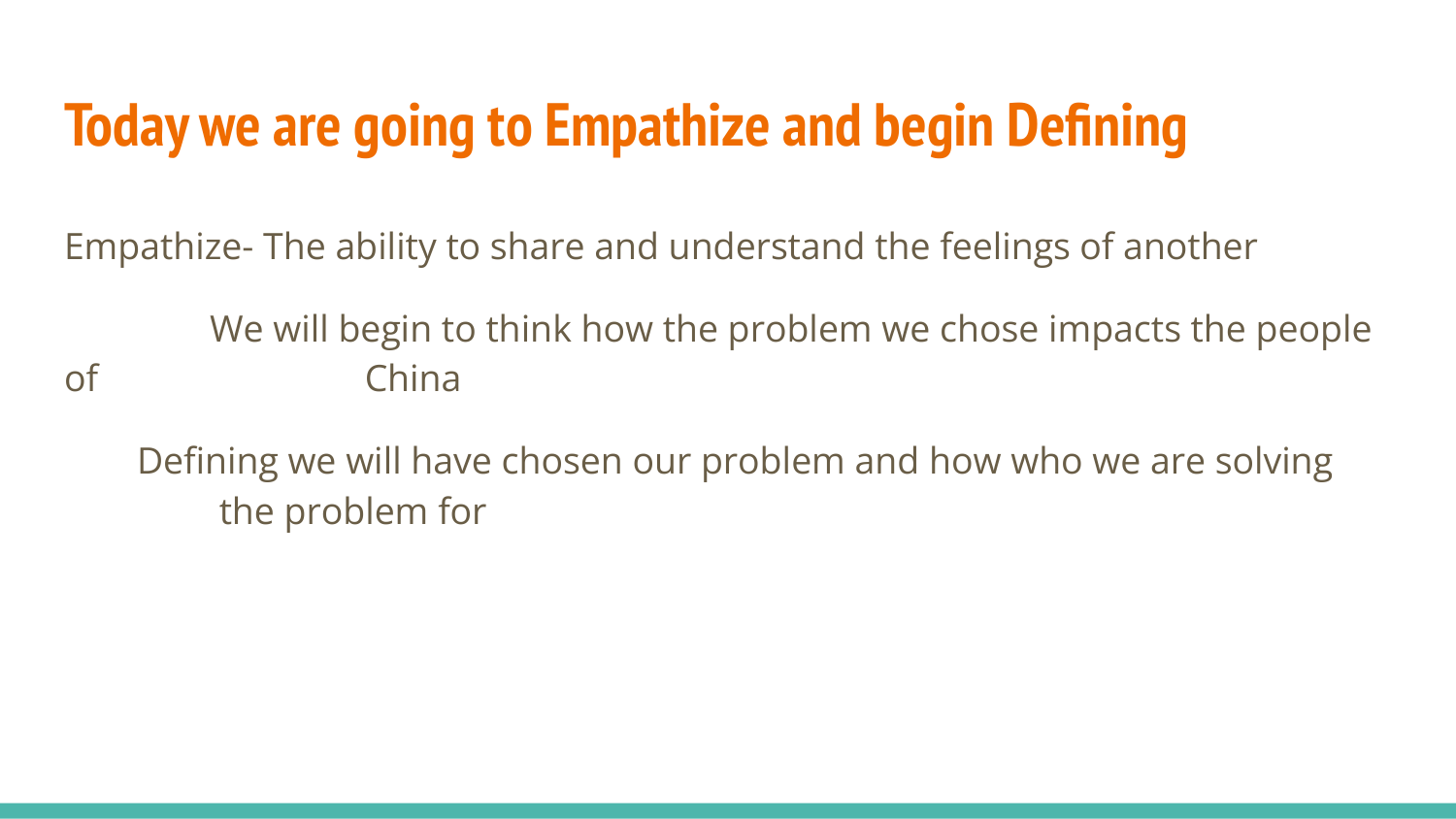

# Today we are going to Empathize and begin Defining
Empathize- The ability to share and understand the feelings of another
	We will begin to think how the problem we chose impacts the people of		 China
Defining we will have chosen our problem and how who we are solving		 the problem for